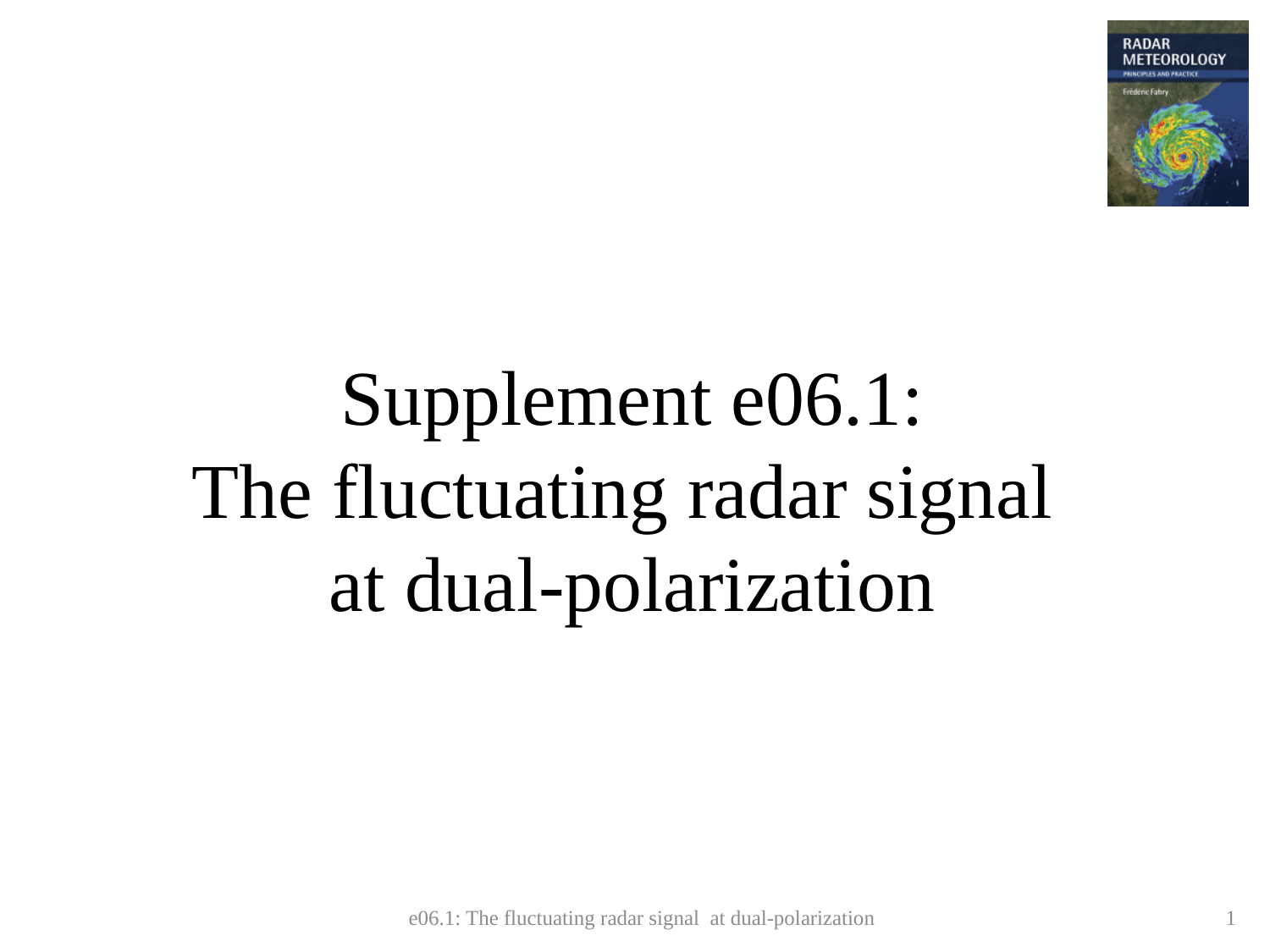

# Supplement e06.1: The fluctuating radar signal at dual-polarization
e06.1: The fluctuating radar signal  at dual-polarization
1